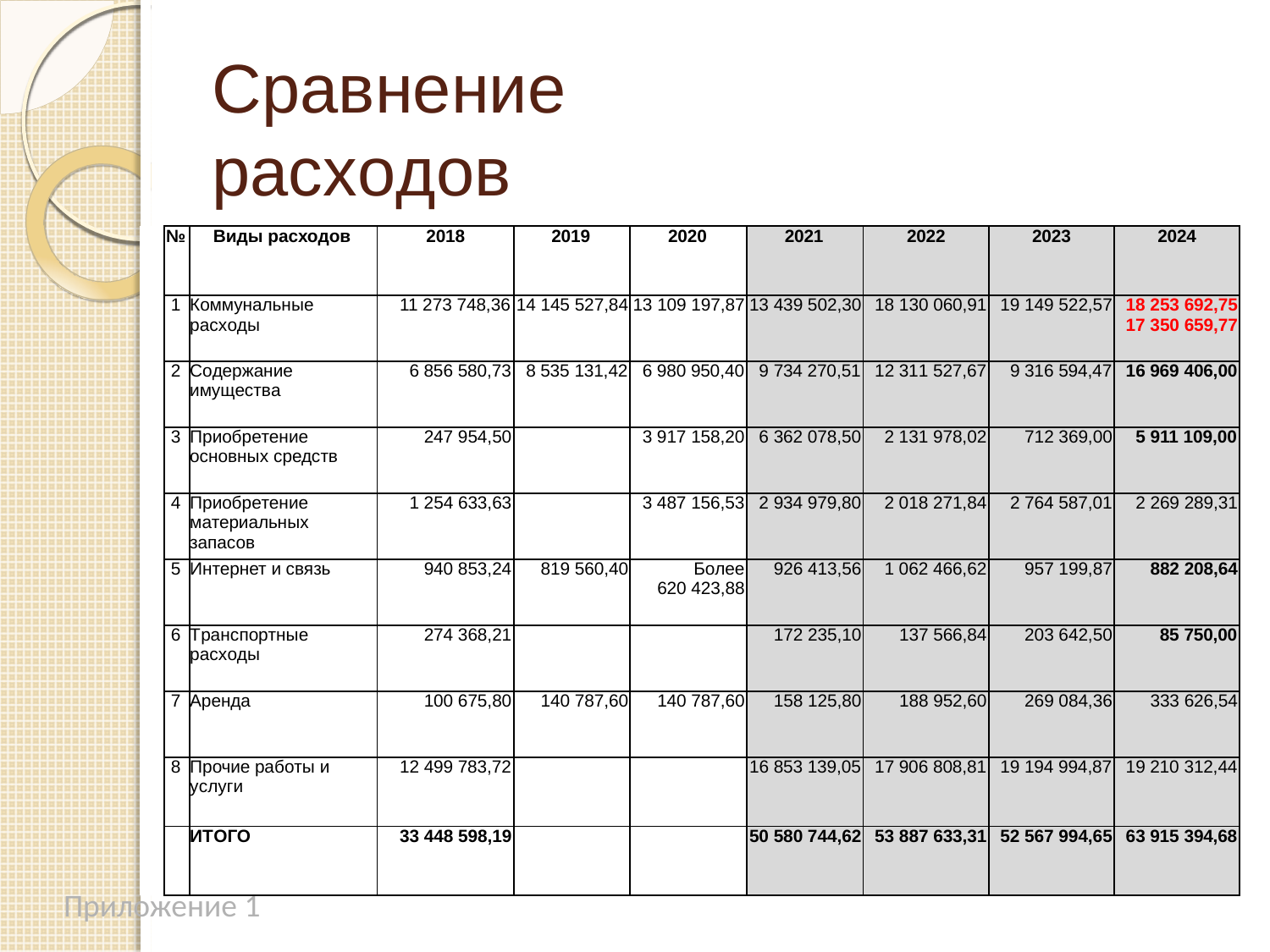

Сравнение	расходов
2018-2024 годов
|  | № | Виды расходов | 2018 | 2019 | 2020 | 2021 | 2022 | 2023 | 2024 |
| --- | --- | --- | --- | --- | --- | --- | --- | --- | --- |
|  | 1 | Коммунальные расходы | 11 273 748,36 | 14 145 527,84 | 13 109 197,87 | 13 439 502,30 | 18 130 060,91 | 19 149 522,57 | 18 253 692,75 17 350 659,77 |
|  | 2 | Содержание имущества | 6 856 580,73 | 8 535 131,42 | 6 980 950,40 | 9 734 270,51 | 12 311 527,67 | 9 316 594,47 | 16 969 406,00 |
|  | 3 | Приобретение основных средств | 247 954,50 |  | 3 917 158,20 | 6 362 078,50 | 2 131 978,02 | 712 369,00 | 5 911 109,00 |
|  | 4 | Приобретение материальных запасов | 1 254 633,63 |  | 3 487 156,53 | 2 934 979,80 | 2 018 271,84 | 2 764 587,01 | 2 269 289,31 |
|  | 5 | Интернет и связь | 940 853,24 | 819 560,40 | Более 620 423,88 | 926 413,56 | 1 062 466,62 | 957 199,87 | 882 208,64 |
|  | 6 | Транспортные расходы | 274 368,21 |  |  | 172 235,10 | 137 566,84 | 203 642,50 | 85 750,00 |
|  | 7 | Аренда | 100 675,80 | 140 787,60 | 140 787,60 | 158 125,80 | 188 952,60 | 269 084,36 | 333 626,54 |
|  | 8 | Прочие работы и услуги | 12 499 783,72 |  |  | 16 853 139,05 | 17 906 808,81 | 19 194 994,87 | 19 210 312,44 |
|  |  | ИТОГО | 33 448 598,19 |  |  | 50 580 744,62 | 53 887 633,31 | 52 567 994,65 | 63 915 394,68 |
Приложение 1